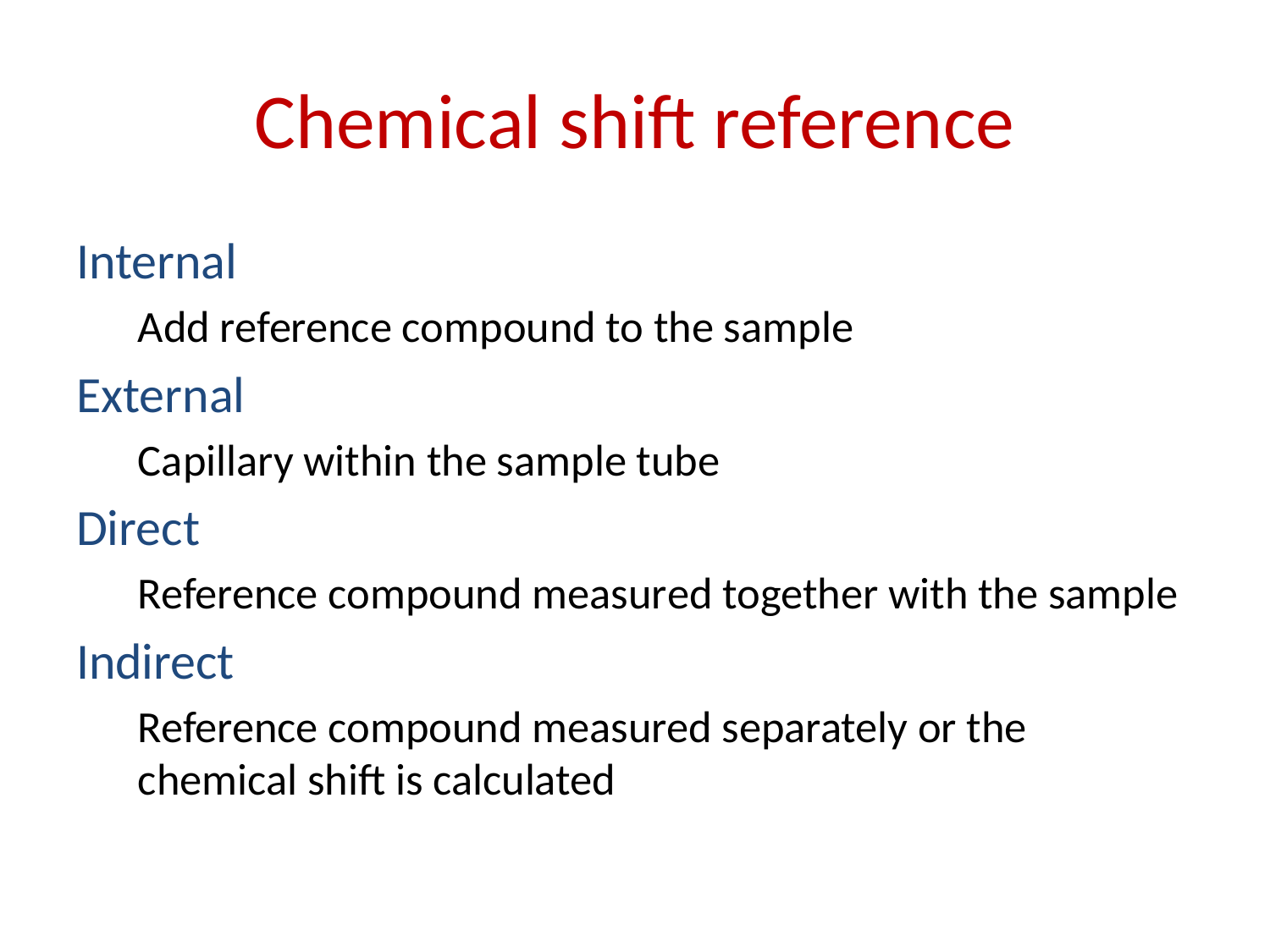

# Chemical shift reference
Internal
Add reference compound to the sample
External
Capillary within the sample tube
Direct
Reference compound measured together with the sample
Indirect
Reference compound measured separately or the chemical shift is calculated